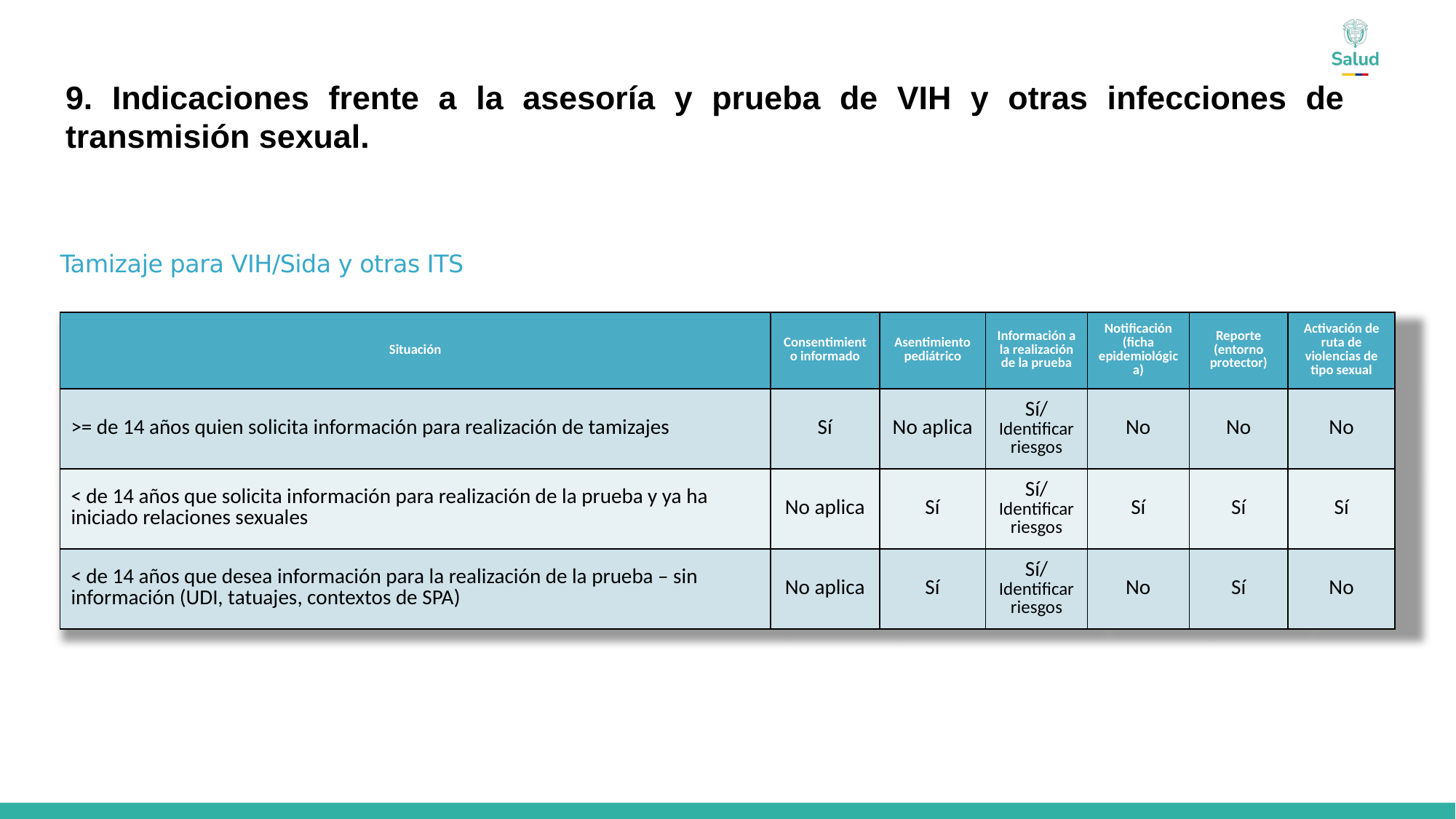

9. Indicaciones frente a la asesoría y prueba de VIH y otras infecciones de transmisión sexual.
Tamizaje para VIH/Sida y otras ITS
| Situación | Consentimiento informado | Asentimiento pediátrico | Información a la realización de la prueba | Notificación (ficha epidemiológica) | Reporte (entorno protector) | Activación de ruta de violencias de tipo sexual |
| --- | --- | --- | --- | --- | --- | --- |
| >= de 14 años quien solicita información para realización de tamizajes | Sí | No aplica | Sí/ Identificar riesgos | No | No | No |
| < de 14 años que solicita información para realización de la prueba y ya ha iniciado relaciones sexuales | No aplica | Sí | Sí/ Identificar riesgos | Sí | Sí | Sí |
| < de 14 años que desea información para la realización de la prueba – sin información (UDI, tatuajes, contextos de SPA) | No aplica | Sí | Sí/ Identificar riesgos | No | Sí | No |